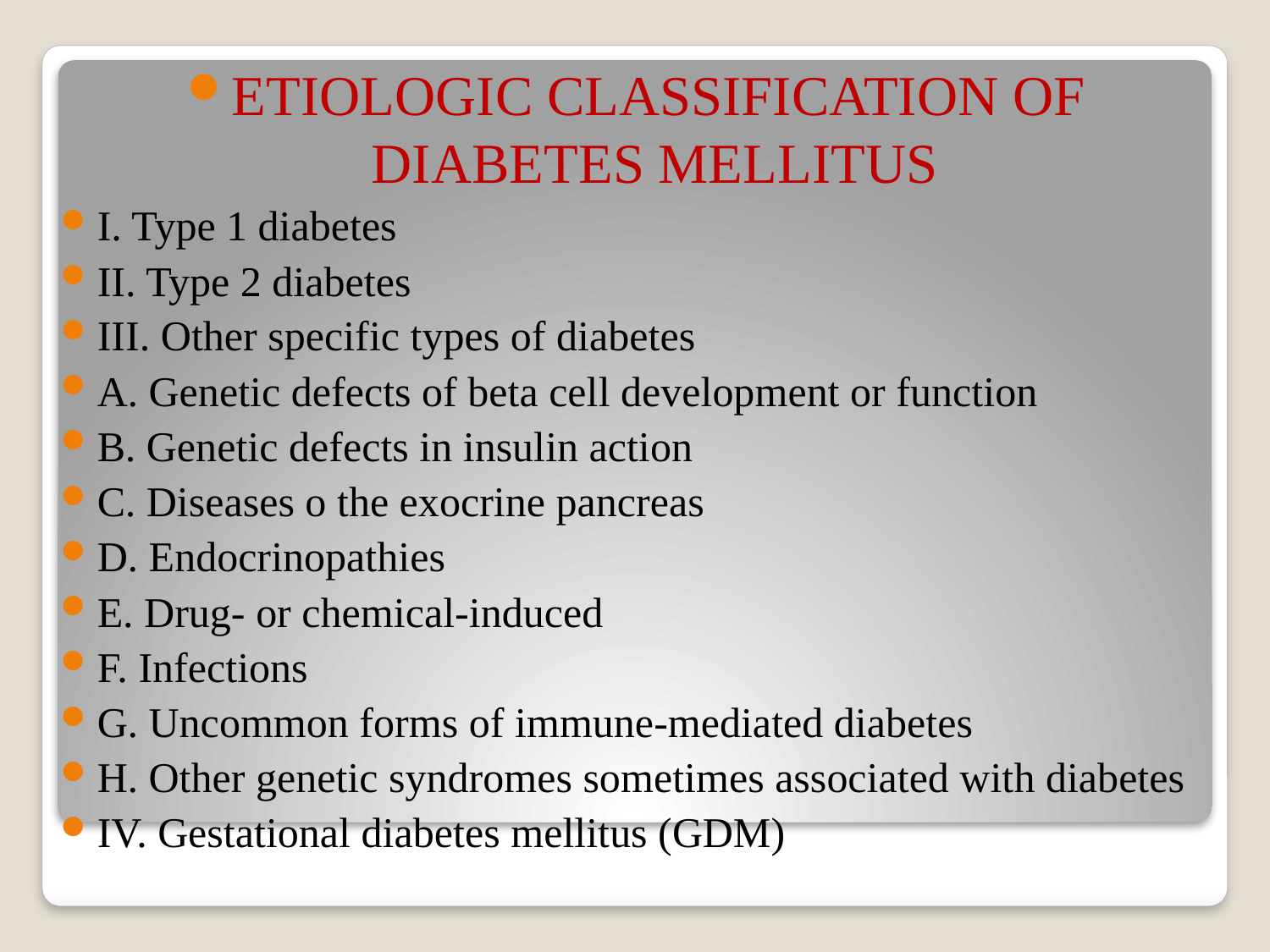

ETIOLOGIC CLASSIFICATION OF DIABETES MELLITUS
I. Type 1 diabetes
II. Type 2 diabetes
III. Other specific types of diabetes
A. Genetic defects of beta cell development or function
B. Genetic defects in insulin action
C. Diseases o the exocrine pancreas
D. Endocrinopathies
E. Drug- or chemical-induced
F. Infections
G. Uncommon forms of immune-mediated diabetes
H. Other genetic syndromes sometimes associated with diabetes
IV. Gestational diabetes mellitus (GDM)